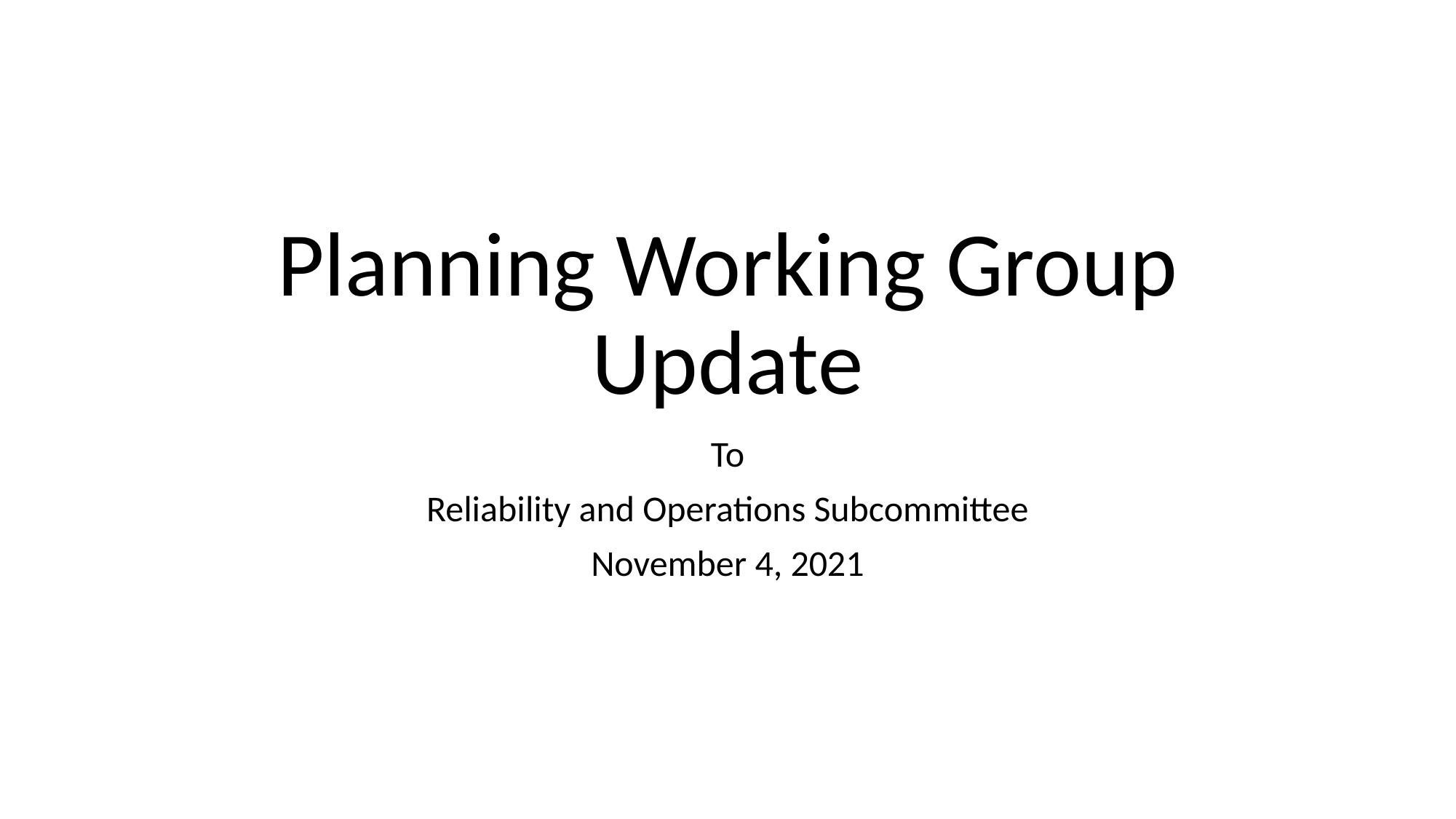

# Planning Working Group Update
To
Reliability and Operations Subcommittee
November 4, 2021